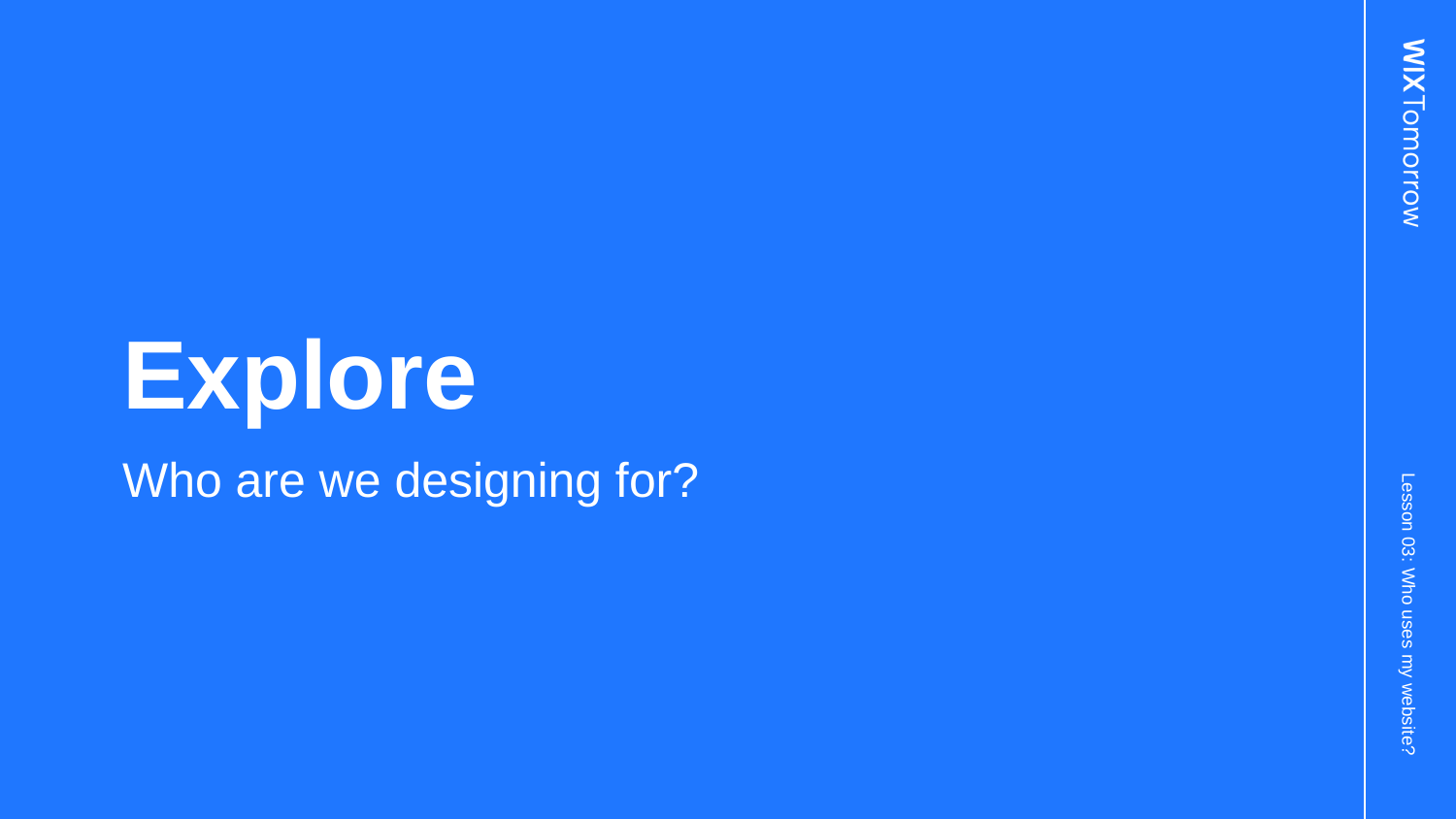

# Explore
Who are we designing for?